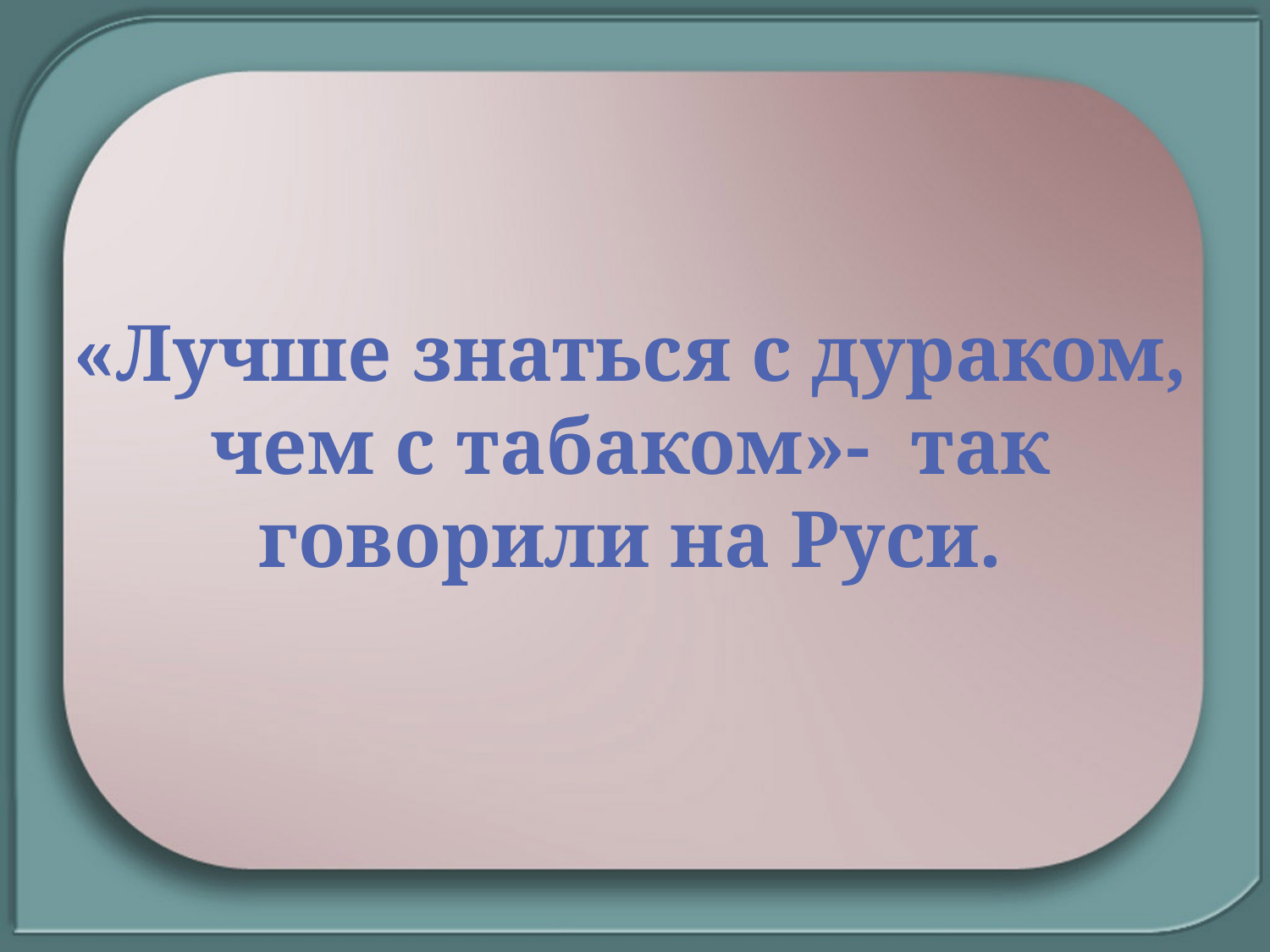

«Лучше знаться с дураком, чем с табаком»-  так говорили на Руси.